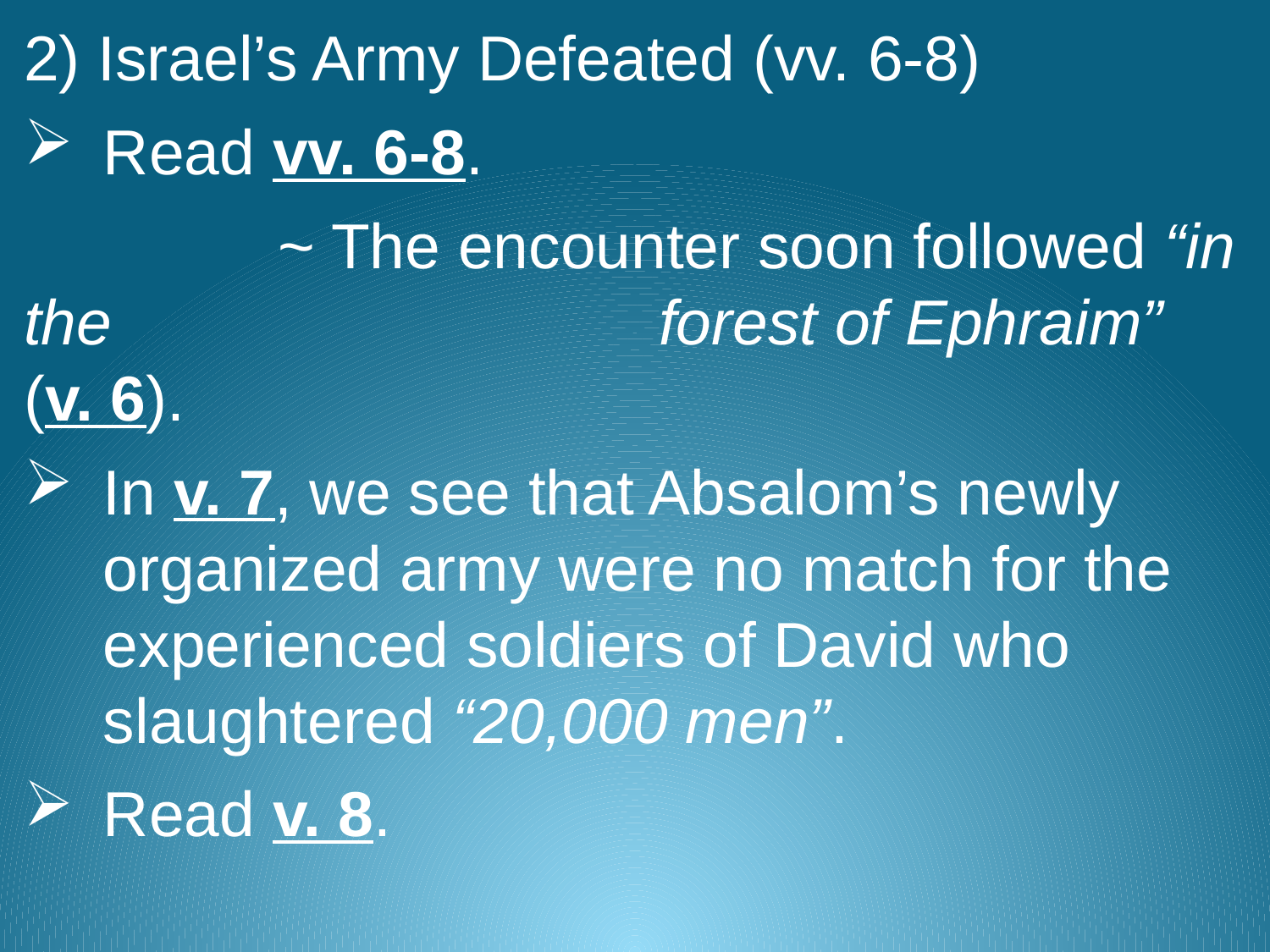

2) Israel’s Army Defeated (vv. 6-8)
Read vv. 6-8.
		~ The encounter soon followed “in the 					forest of Ephraim” (v. 6).
In v. 7, we see that Absalom’s newly organized army were no match for the experienced soldiers of David who slaughtered “20,000 men”.
Read v. 8.